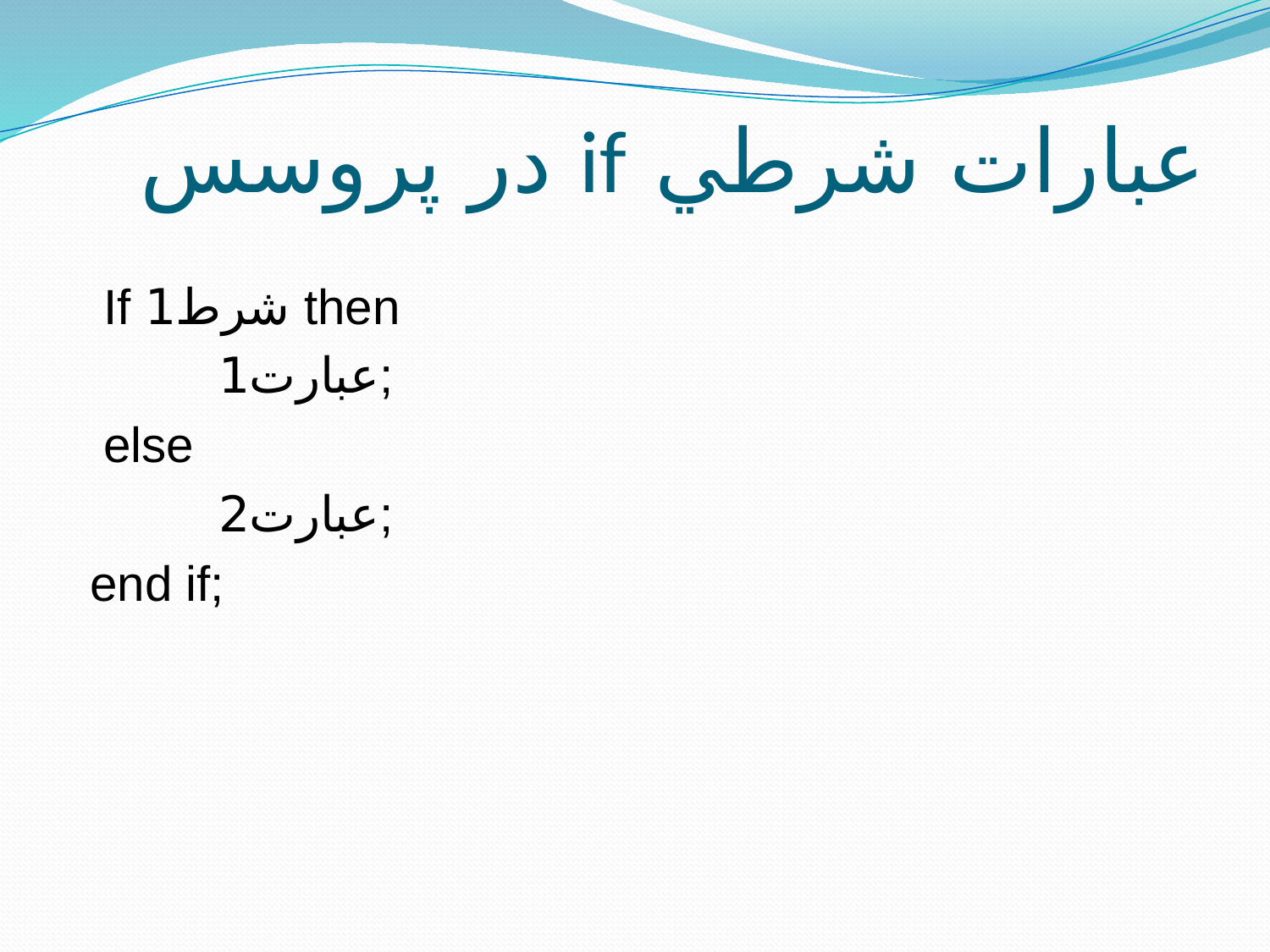

# عبارات شرطي if در پروسس
  If شرط1 then
	 عبارت1;
  else
	 عبارت2;
 end if;